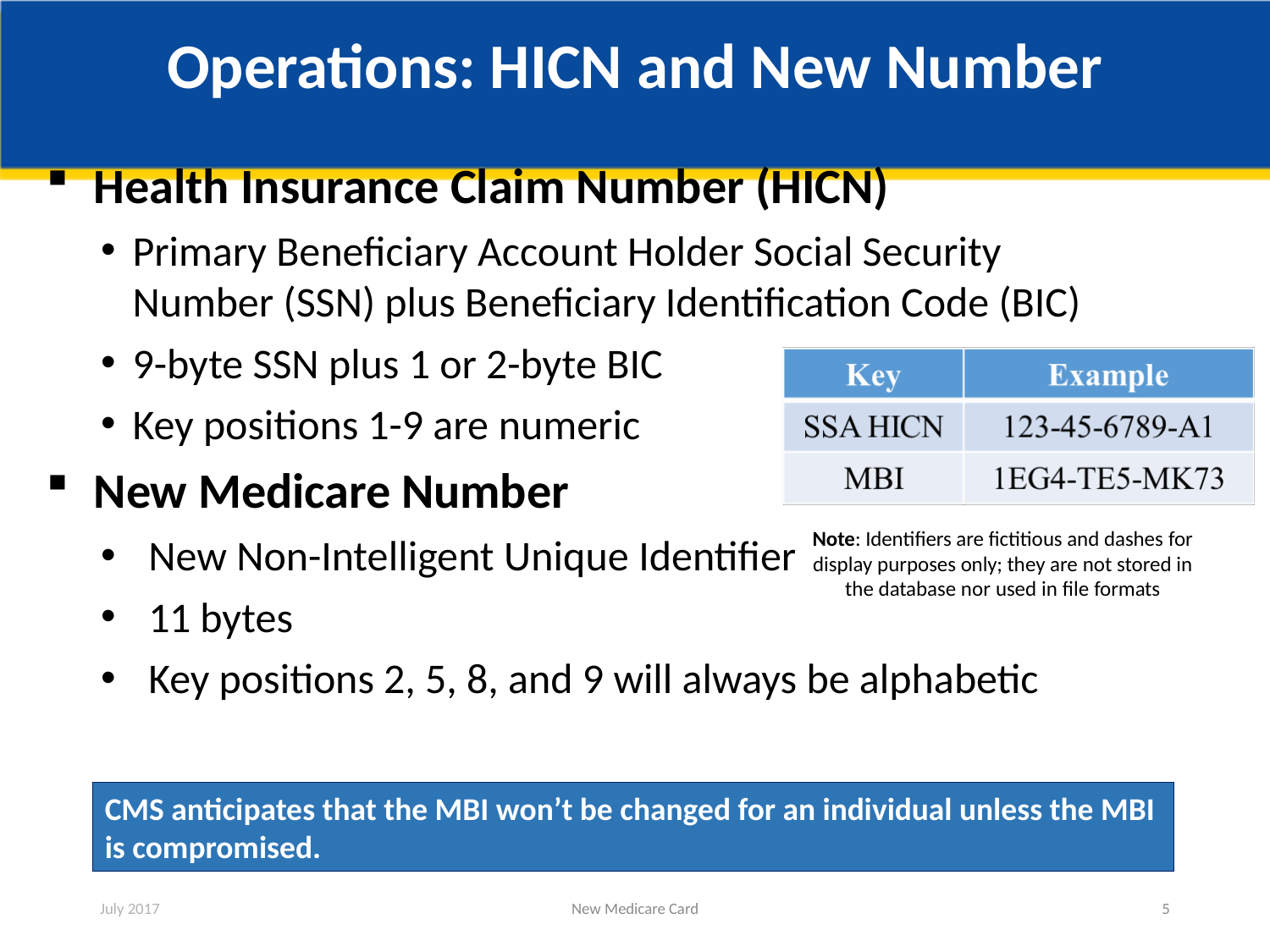

# Operations: HICN and New Number
Health Insurance Claim Number (HICN)
Primary Beneficiary Account Holder Social Security Number (SSN) plus Beneficiary Identification Code (BIC)
9-byte SSN plus 1 or 2-byte BIC
Key positions 1-9 are numeric
New Medicare Number
New Non-Intelligent Unique Identifier
11 bytes
Key positions 2, 5, 8, and 9 will always be alphabetic

Note: Identifiers are fictitious and dashes for display purposes only; they are not stored in the database nor used in file formats
CMS anticipates that the MBI won’t be changed for an individual unless the MBI is compromised.
July 2017
New Medicare Card
5